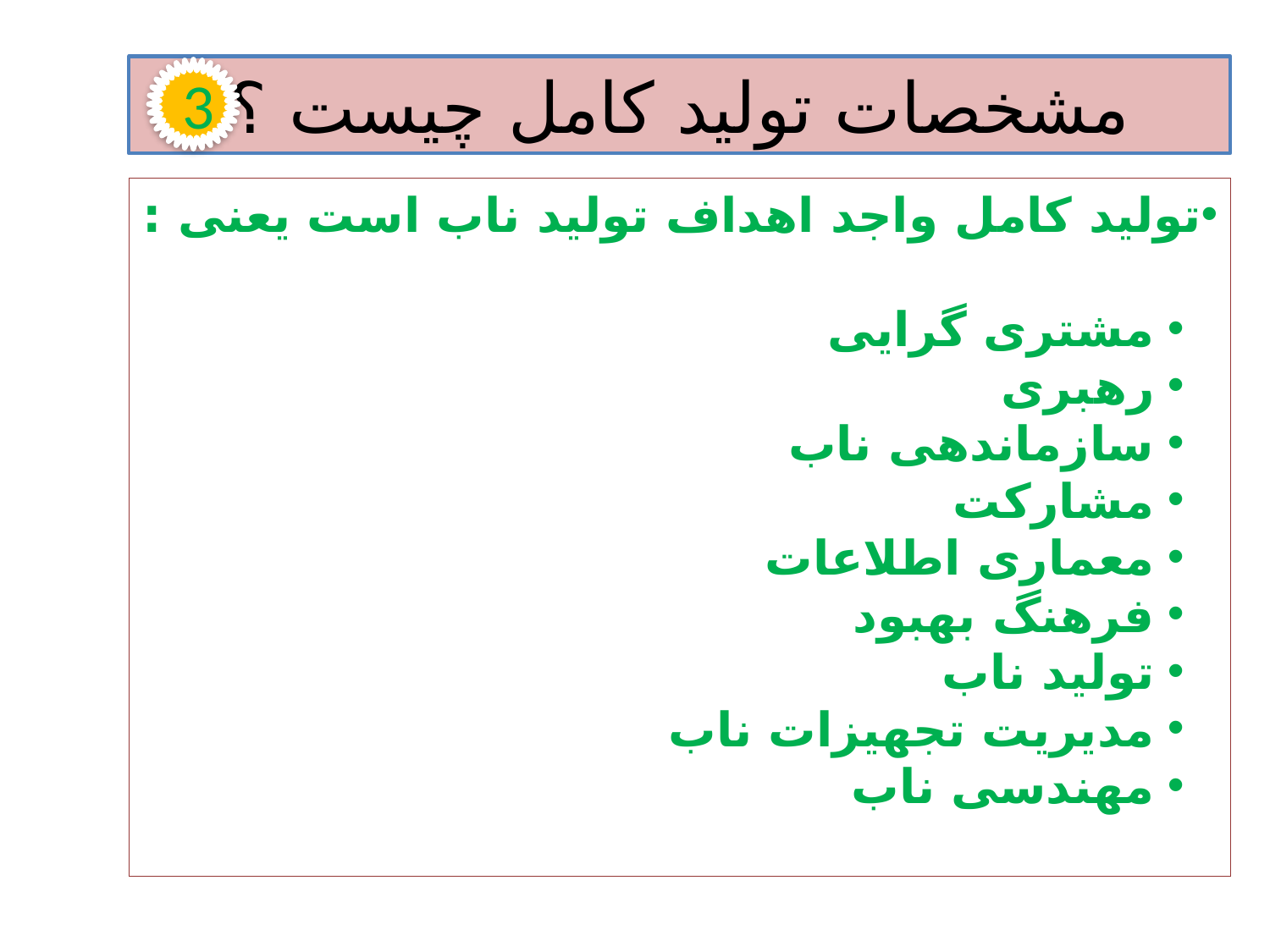

مشخصات تولید کامل چیست ؟
3
تولید کامل واجد اهداف تولید ناب است یعنی :

مشتری گرایی
رهبری
سازماندهی ناب
مشارکت
معماری اطلاعات
فرهنگ بهبود
تولید ناب
مدیریت تجهیزات ناب
مهندسی ناب